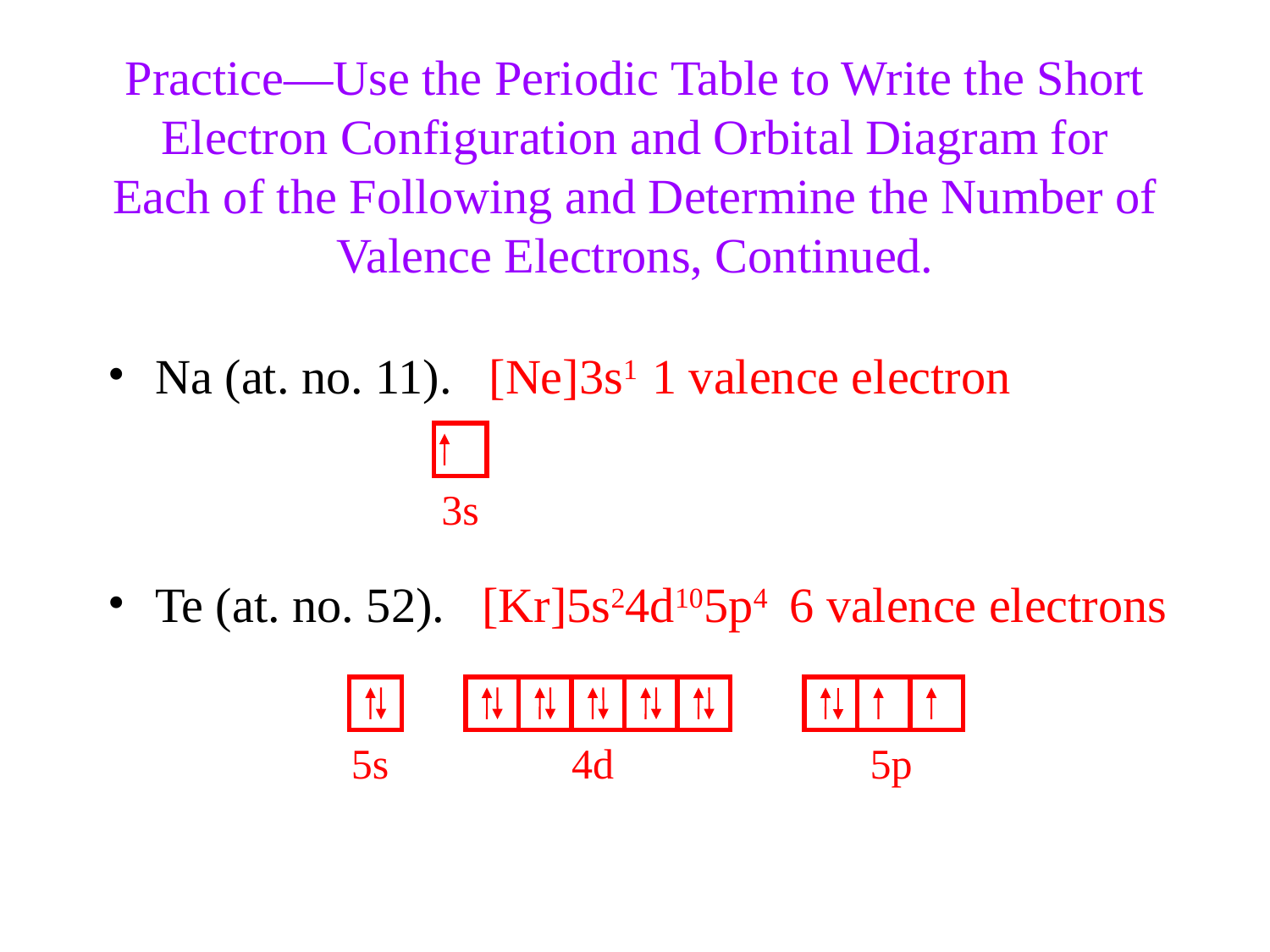

Practice—Use the Periodic Table to Write the Short Electron Configuration and Orbital Diagram for Each of the Following and Determine the Number of Valence Electrons, Continued.
Na (at. no. 11).   [Ne]3s1  1 valence electron
Te (at. no. 52).   [Kr]5s24d105p4   6 valence electrons

3s

5s
5p
4d